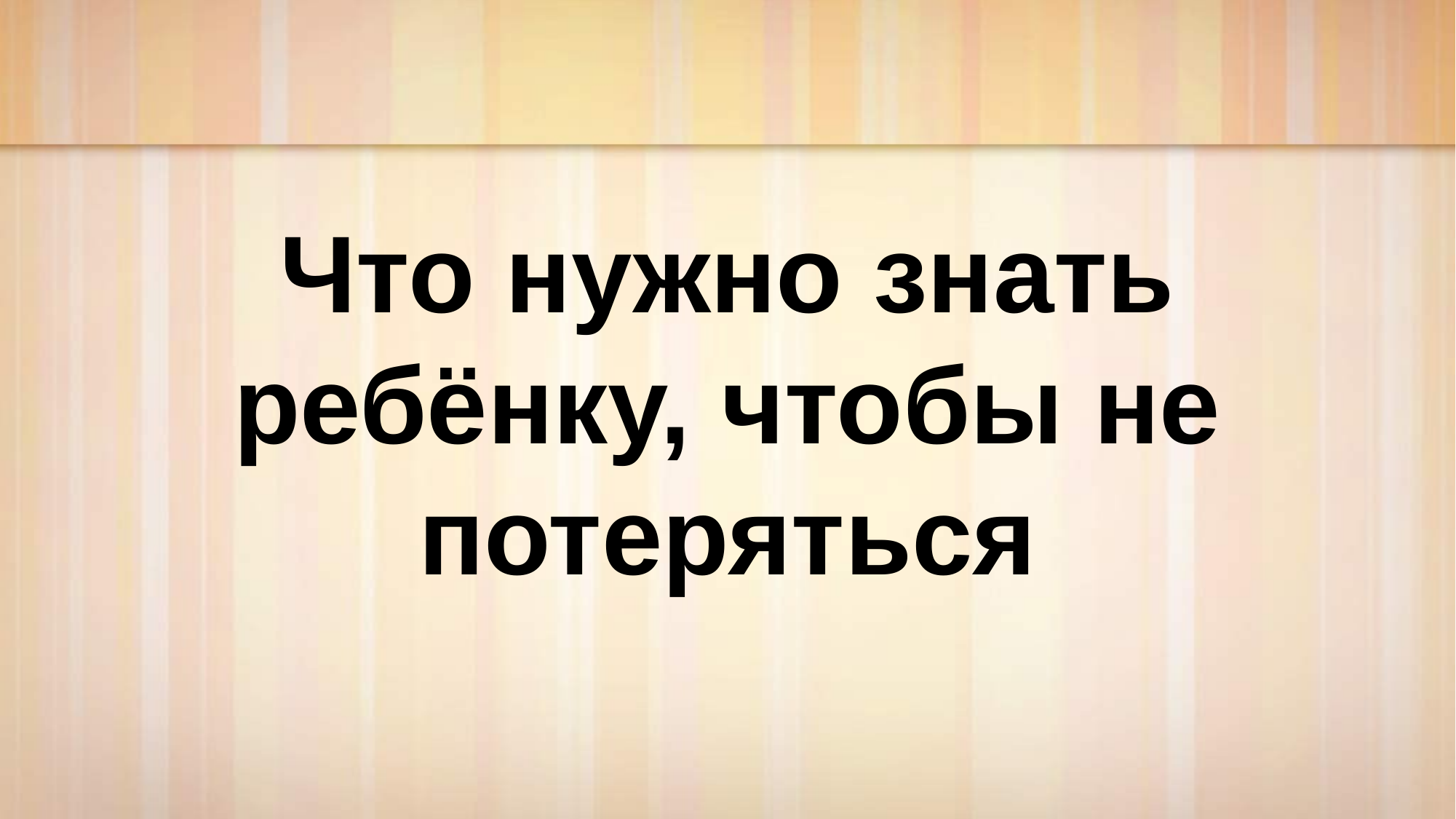

Что нужно знать ребёнку, чтобы не потеряться